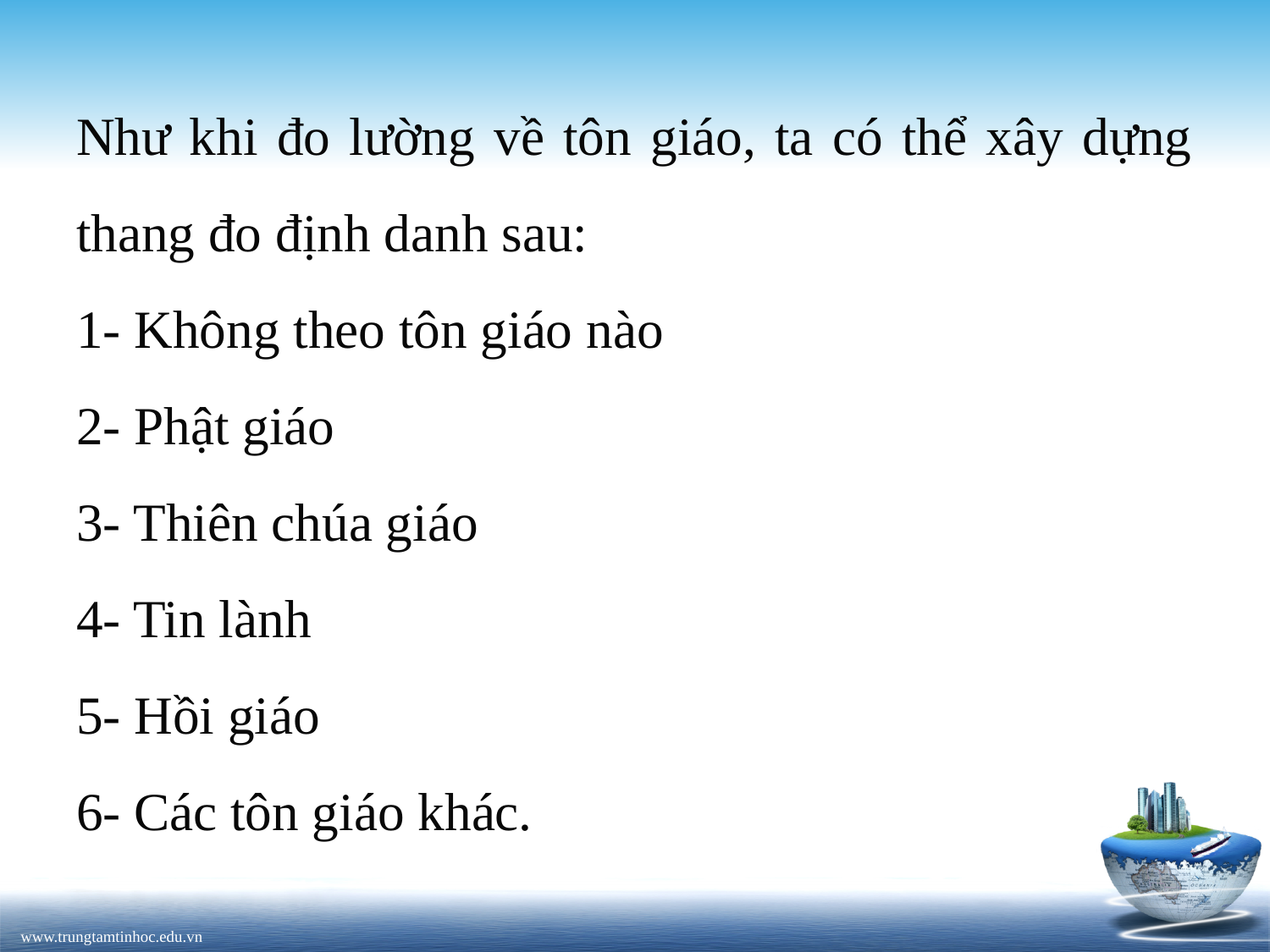

Như khi đo lường về tôn giáo, ta có thể xây dựng thang đo định danh sau:
1- Không theo tôn giáo nào
2- Phật giáo
3- Thiên chúa giáo
4- Tin lành
5- Hồi giáo
6- Các tôn giáo khác.